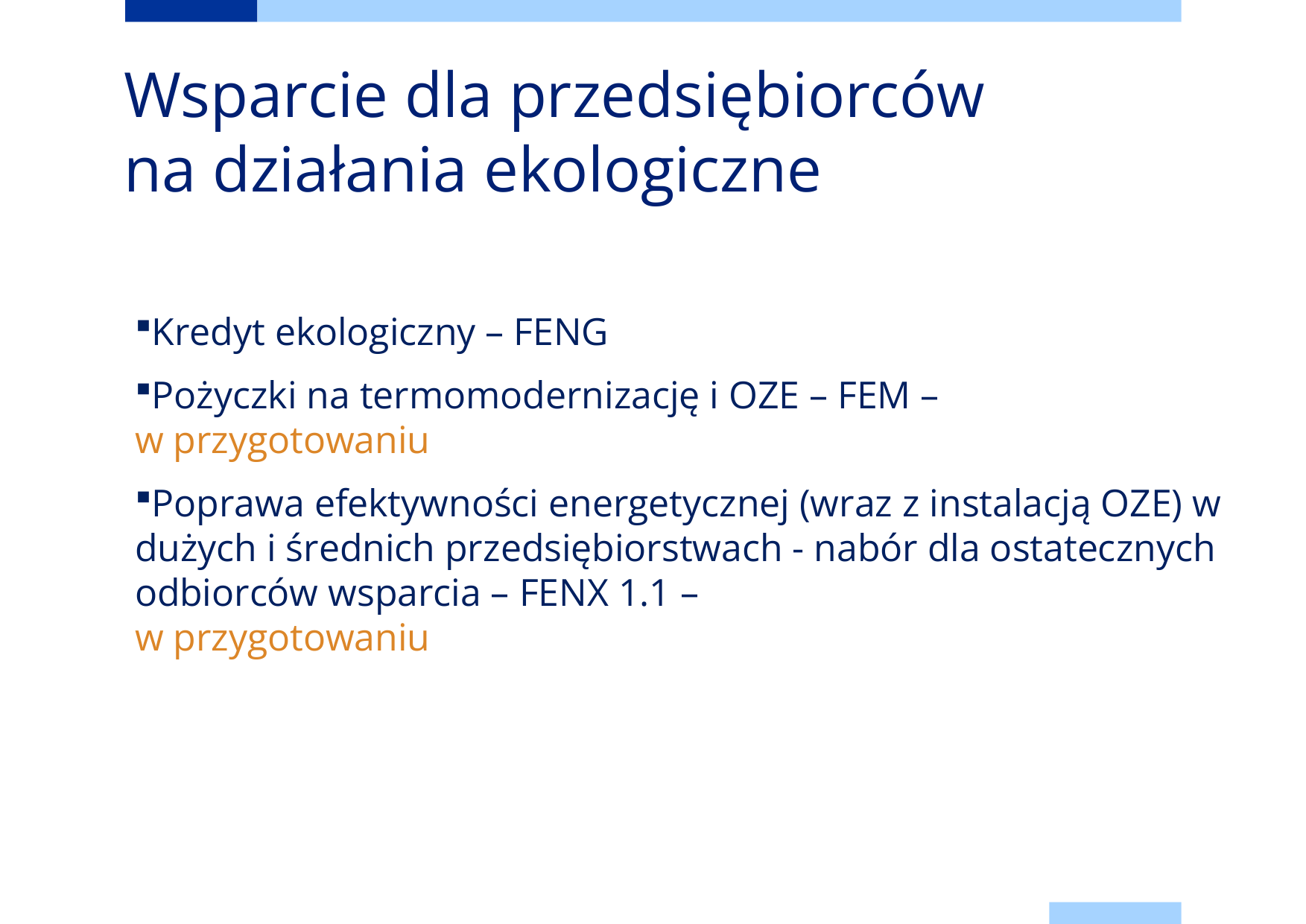

# Wsparcie dla przedsiębiorców na działania ekologiczne
Kredyt ekologiczny – FENG
Pożyczki na termomodernizację i OZE – FEM –
w przygotowaniu
Poprawa efektywności energetycznej (wraz z instalacją OZE) w dużych i średnich przedsiębiorstwach - nabór dla ostatecznych odbiorców wsparcia – FENX 1.1 –
w przygotowaniu